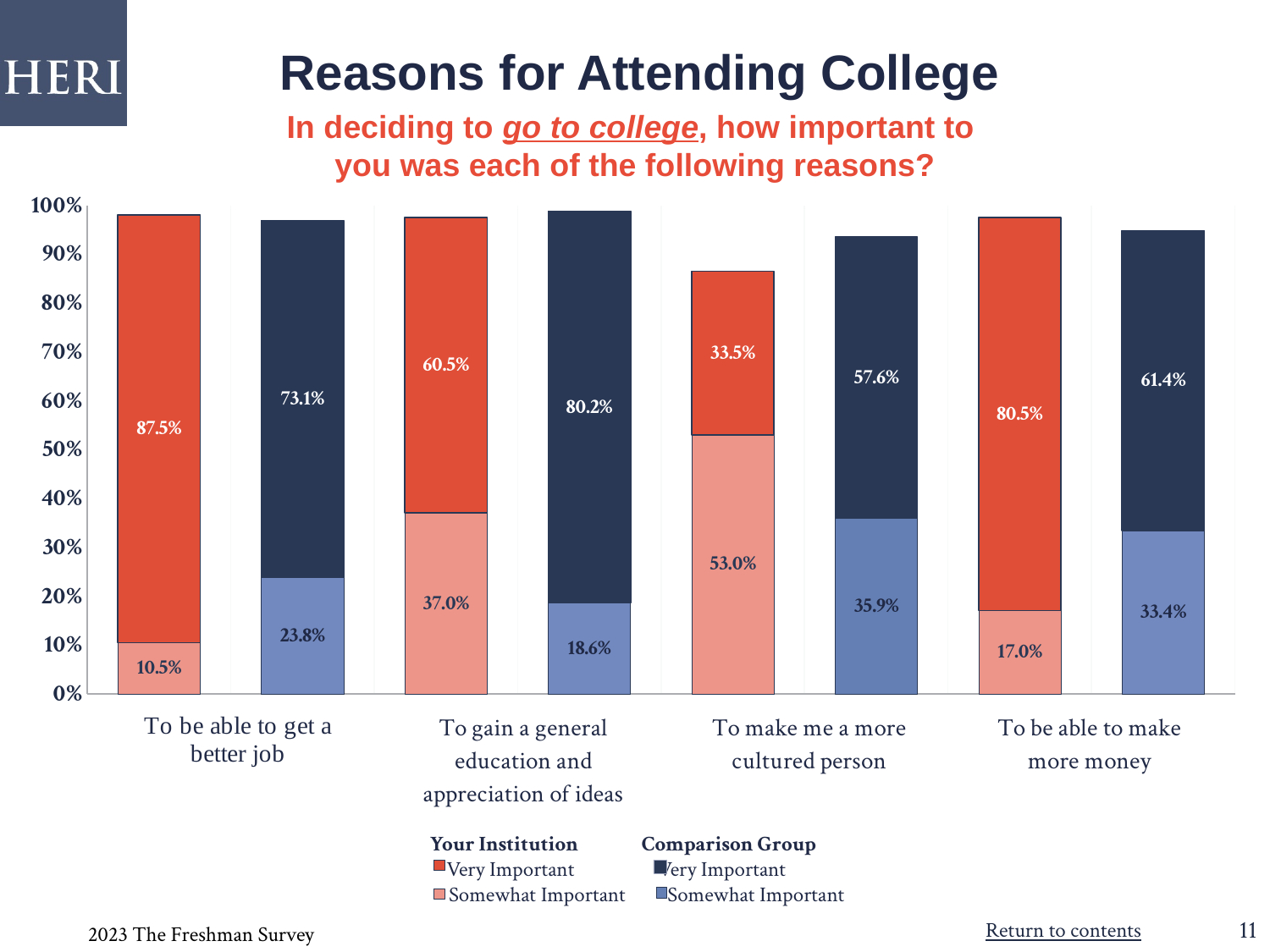

# Reasons for Attending College
In deciding to go to college, how important to
you was each of the following reasons?

### Chart

| Category | Somewhat Important | Very Important |
|---|---|---|
| Your Institution | 0.105 | 0.875 |
| Comparison Group | 0.2377 | 0.7308 |
| Your Institution | 0.37 | 0.605 |
| Comparison Group | 0.1861 | 0.8019 |
| Your Institution | 0.53 | 0.335 |
| Comparison Group | 0.359 | 0.5759 |
| Your Institution | 0.17 | 0.805 |
| Comparison Group | 0.3341 | 0.614 |
 Your Institution               Comparison Group
     Very Important                  Very Important
     Somewhat Important         Somewhat Important

2023 The Freshman Survey

Return to contents
11